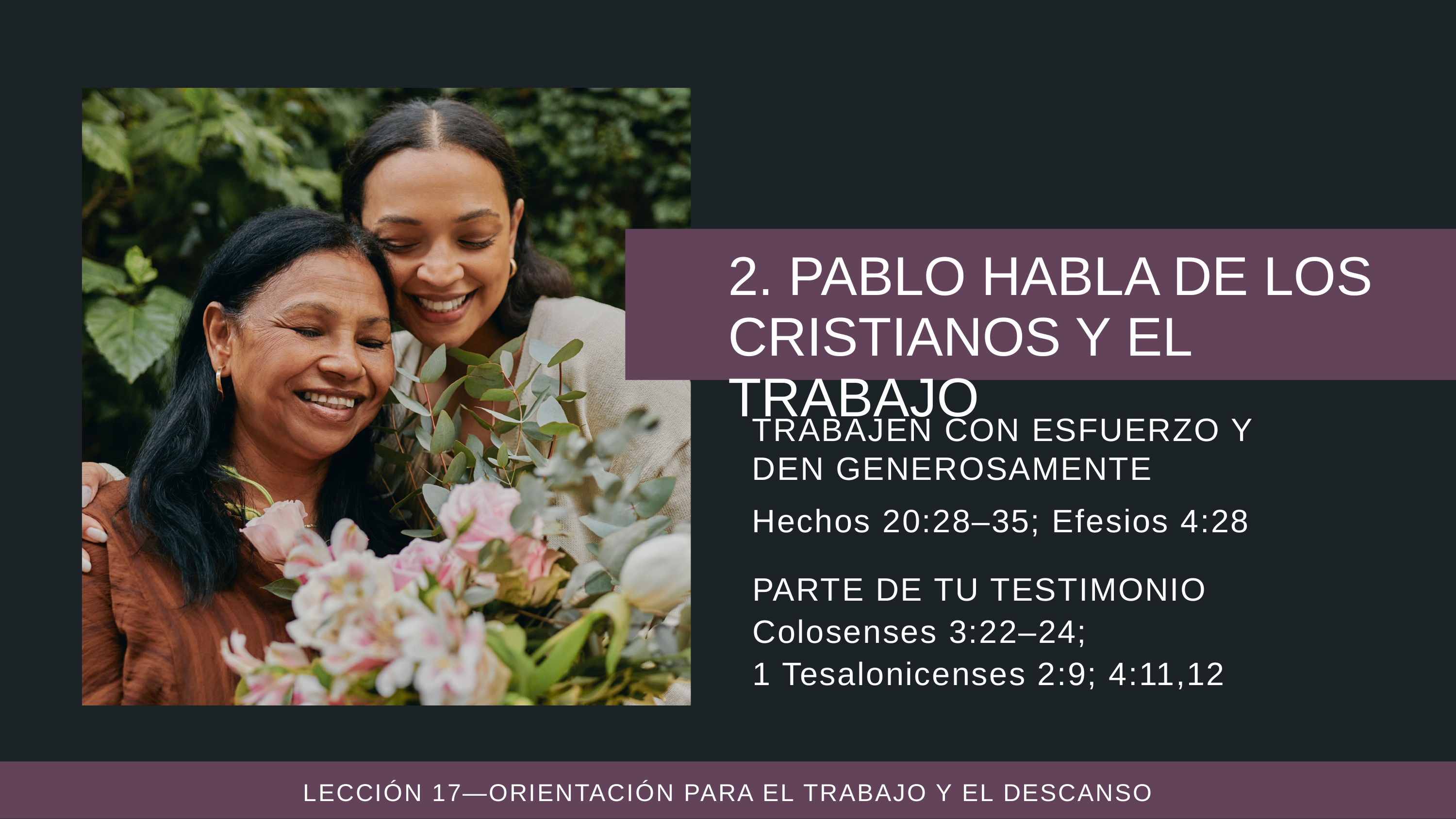

TRABAJEN CON ESFUERZO Y DEN GENEROSAMENTE
Hechos 20:28–35; Efesios 4:28
PARTE DE TU TESTIMONIO
Colosenses 3:22–24;
1 Tesalonicenses 2:9; 4:11,12